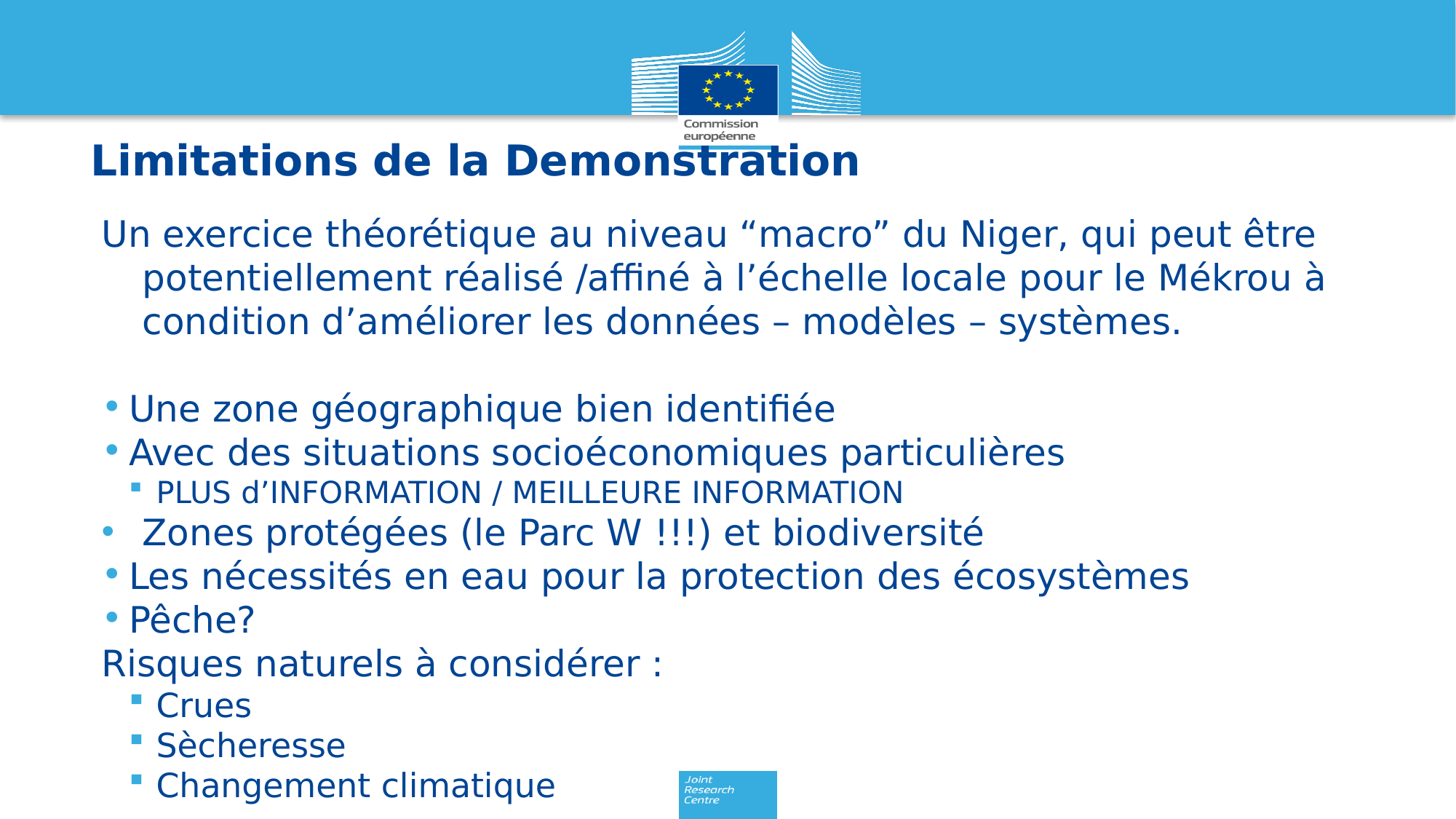

# Limitations de la Demonstration
Un exercice théorétique au niveau “macro” du Niger, qui peut être potentiellement réalisé /affiné à l’échelle locale pour le Mékrou à condition d’améliorer les données – modèles – systèmes.

Une zone géographique bien identifiée
Avec des situations socioéconomiques particulières
PLUS d’INFORMATION / MEILLEURE INFORMATION
Zones protégées (le Parc W !!!) et biodiversité
Les nécessités en eau pour la protection des écosystèmes
Pêche?
Risques naturels à considérer :
Crues
Sècheresse
Changement climatique